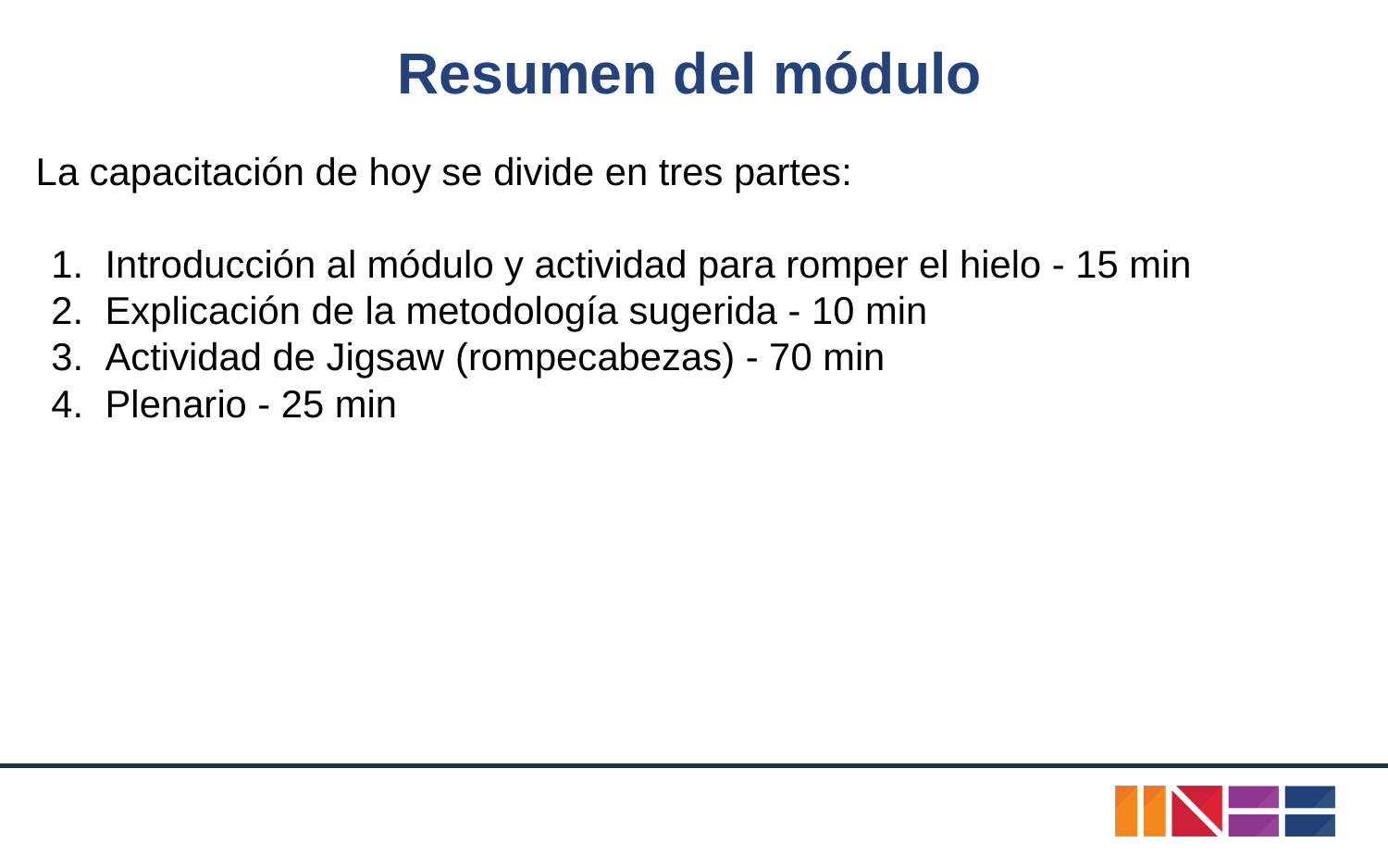

# Resumen del módulo

La capacitación de hoy se divide en tres partes:

Introducción al módulo y actividad para romper el hielo - 15 min
Explicación de la metodología sugerida - 10 min
Actividad de Jigsaw (rompecabezas) - 70 min
Plenario - 25 min